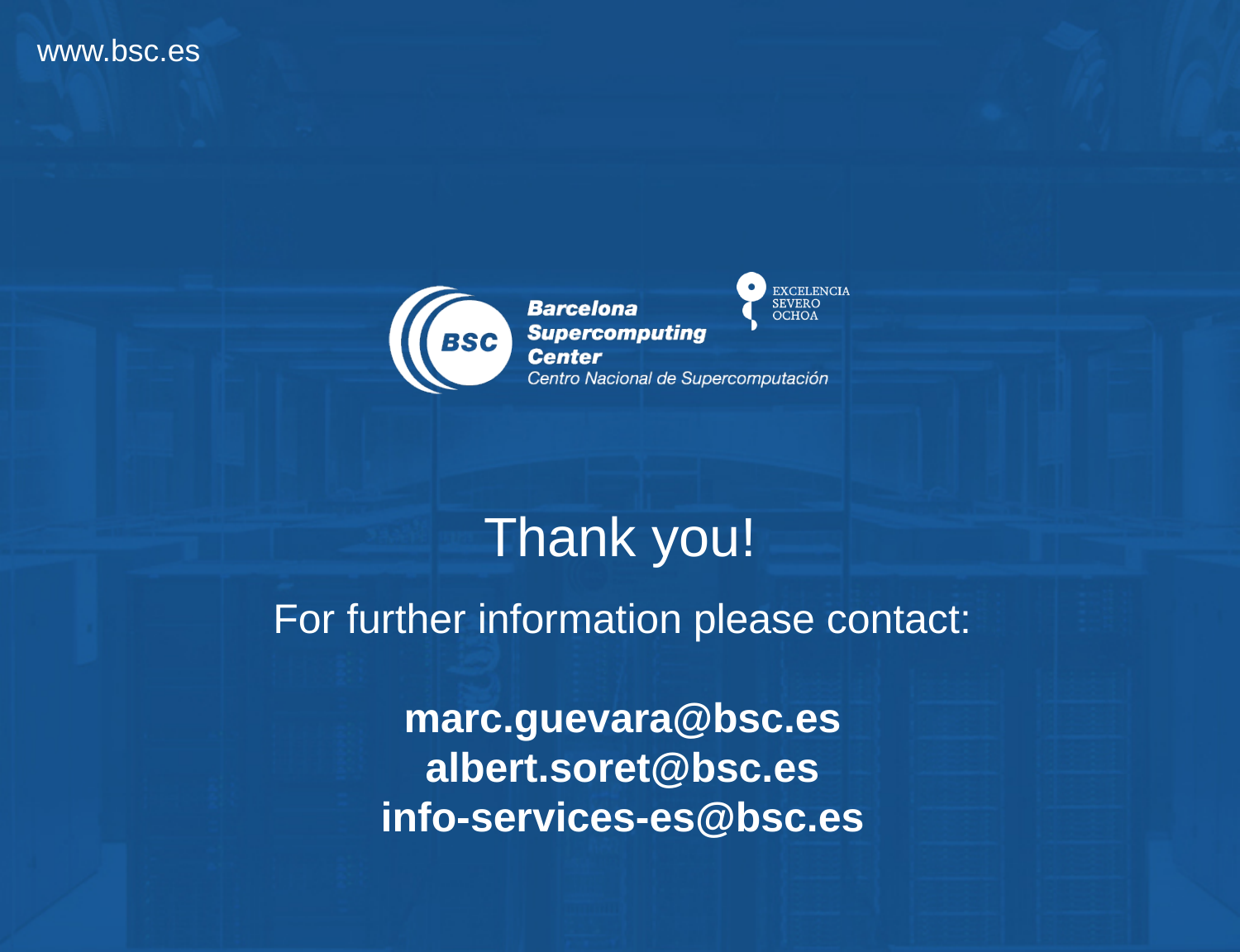

Thank you!

For further information please contact:

marc.guevara@bsc.es
albert.soret@bsc.es
info-services-es@bsc.es